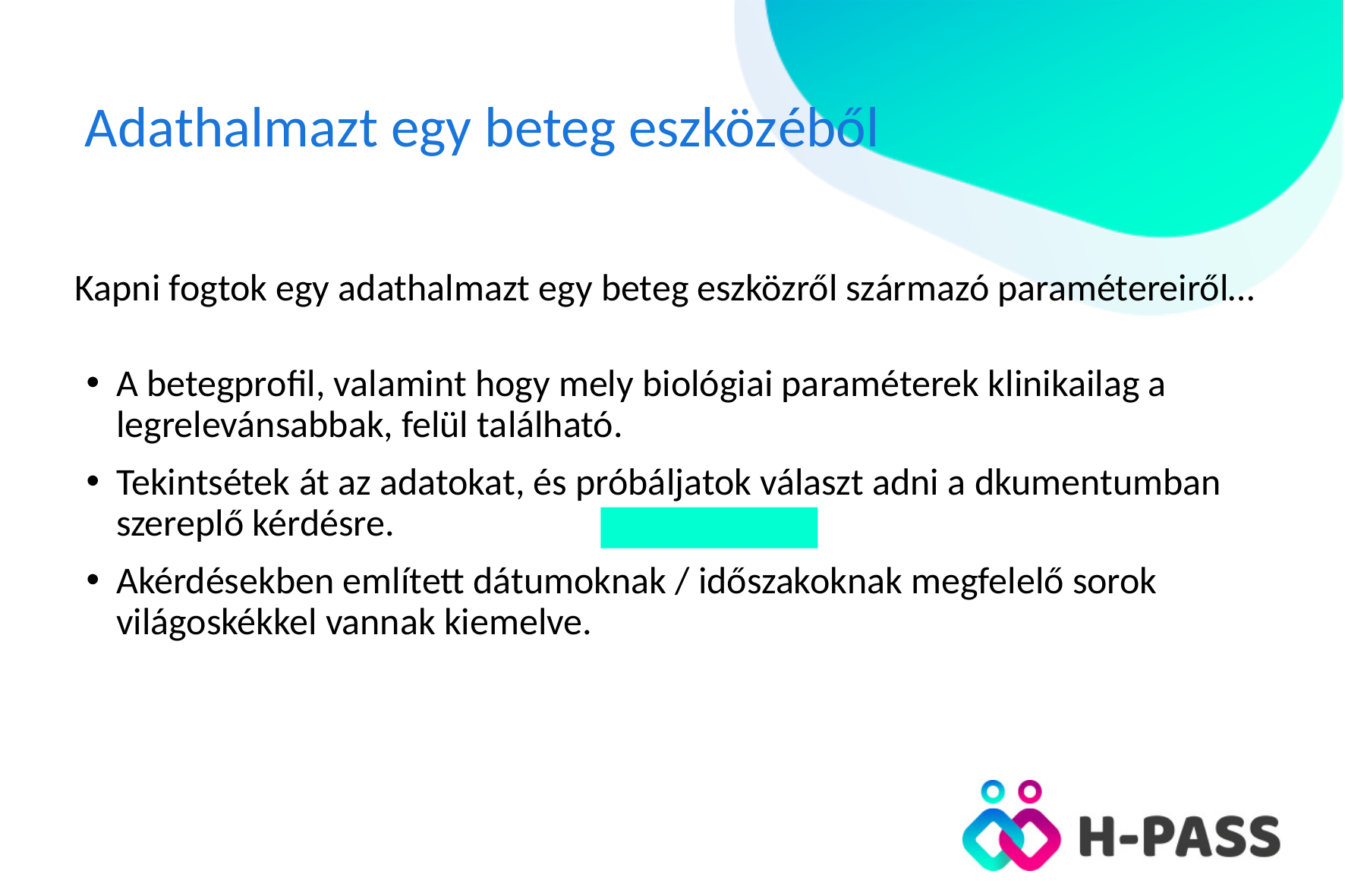

Adathalmazt egy beteg eszközéből
Kapni fogtok egy adathalmazt egy beteg eszközről származó paramétereiről…

A betegprofil, valamint hogy mely biológiai paraméterek klinikailag a legrelevánsabbak, felül található.
Tekintsétek át az adatokat, és próbáljatok választ adni a dkumentumban szereplő kérdésre.
Akérdésekben említett dátumoknak / időszakoknak megfelelő sorok világoskékkel vannak kiemelve.